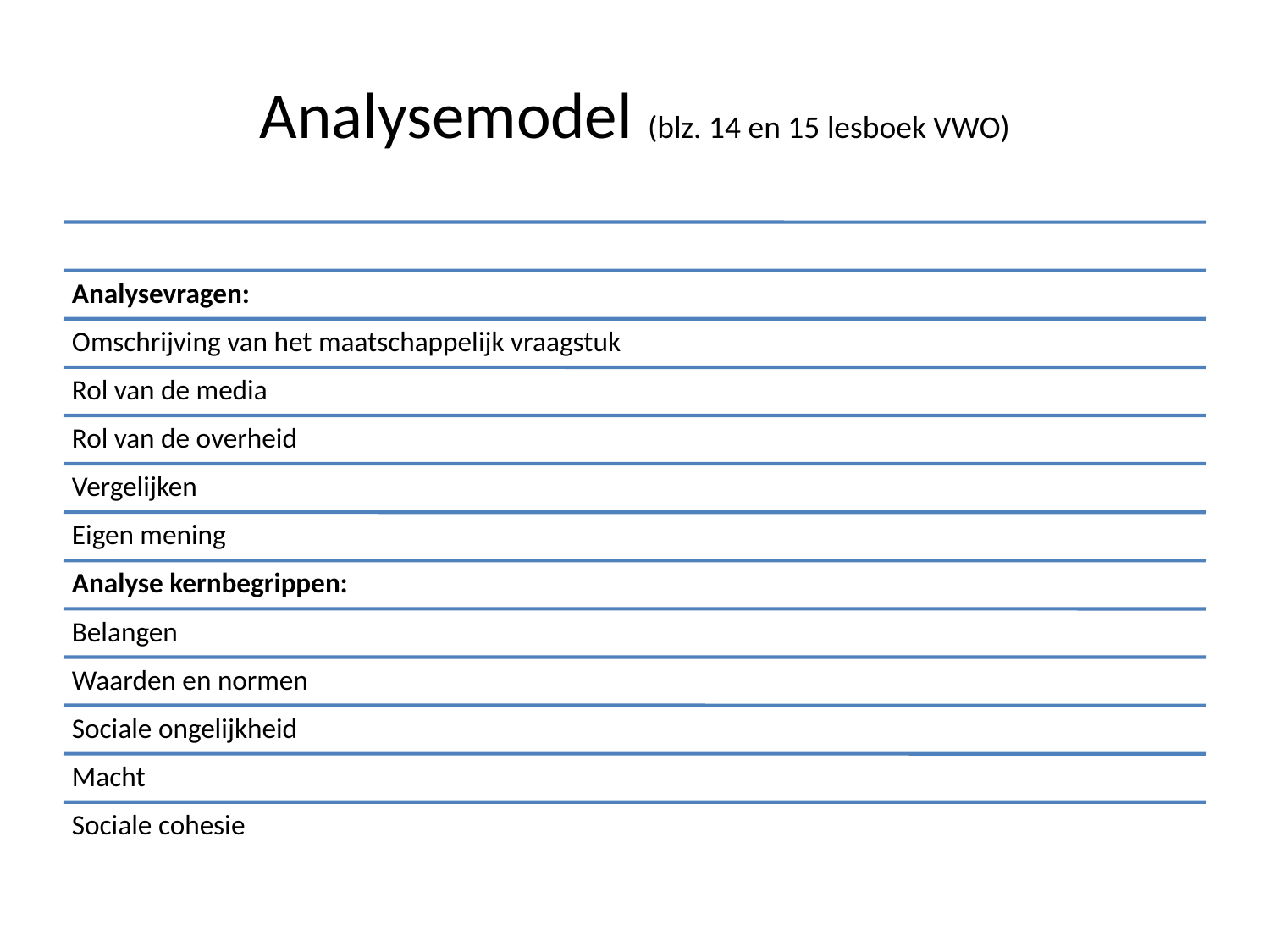

# Analysemodel (blz. 14 en 15 lesboek VWO)

Analysevragen:
Omschrijving van het maatschappelijk vraagstuk
Rol van de media
Rol van de overheid
Vergelijken
Eigen mening
Analyse kernbegrippen:
Belangen
Waarden en normen
Sociale ongelijkheid
Macht
Sociale cohesie